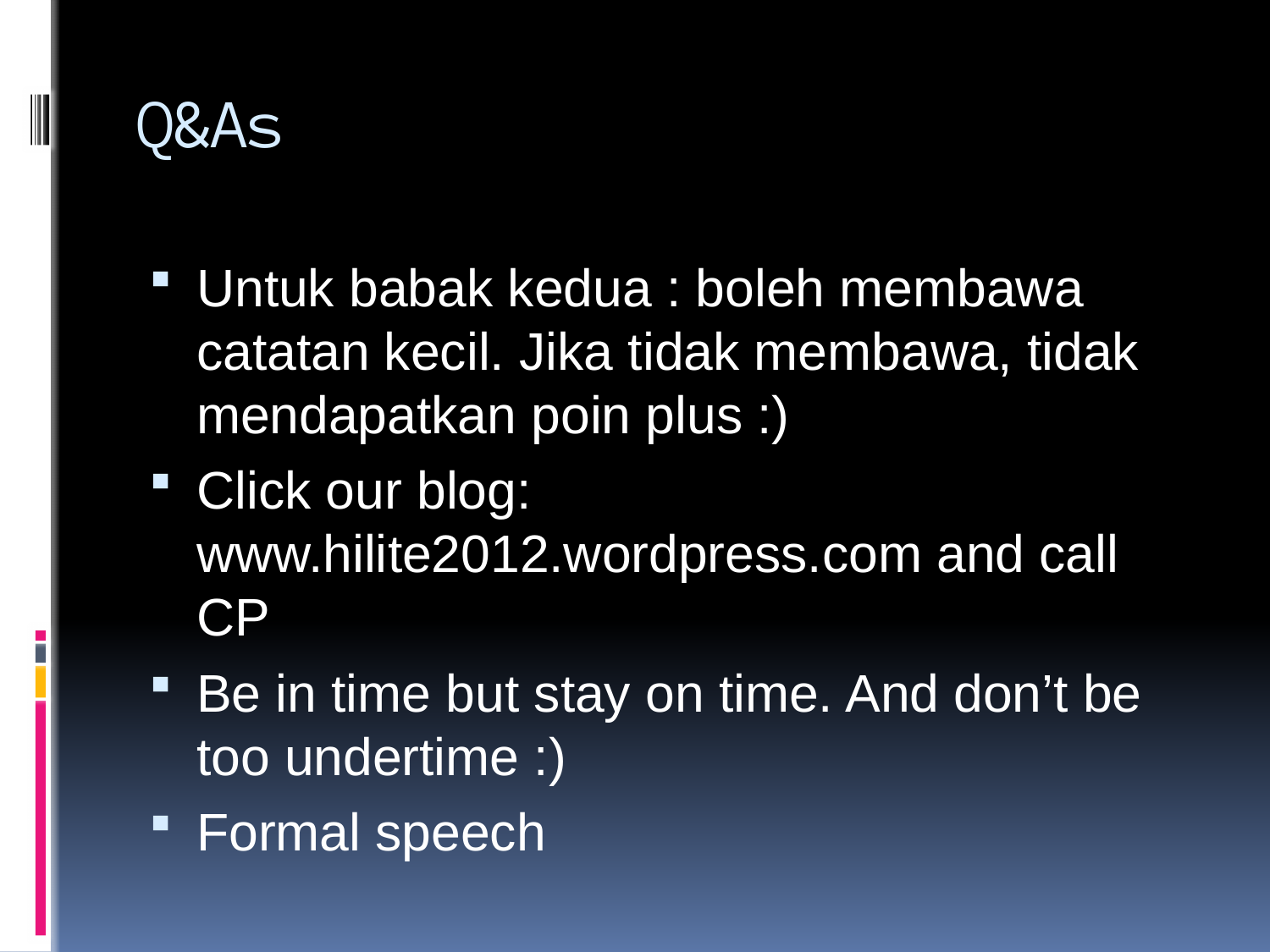

# Q&As
Untuk babak kedua : boleh membawa catatan kecil. Jika tidak membawa, tidak mendapatkan poin plus :)
Click our blog: www.hilite2012.wordpress.com and call CP
Be in time but stay on time. And don’t be too undertime :)
Formal speech